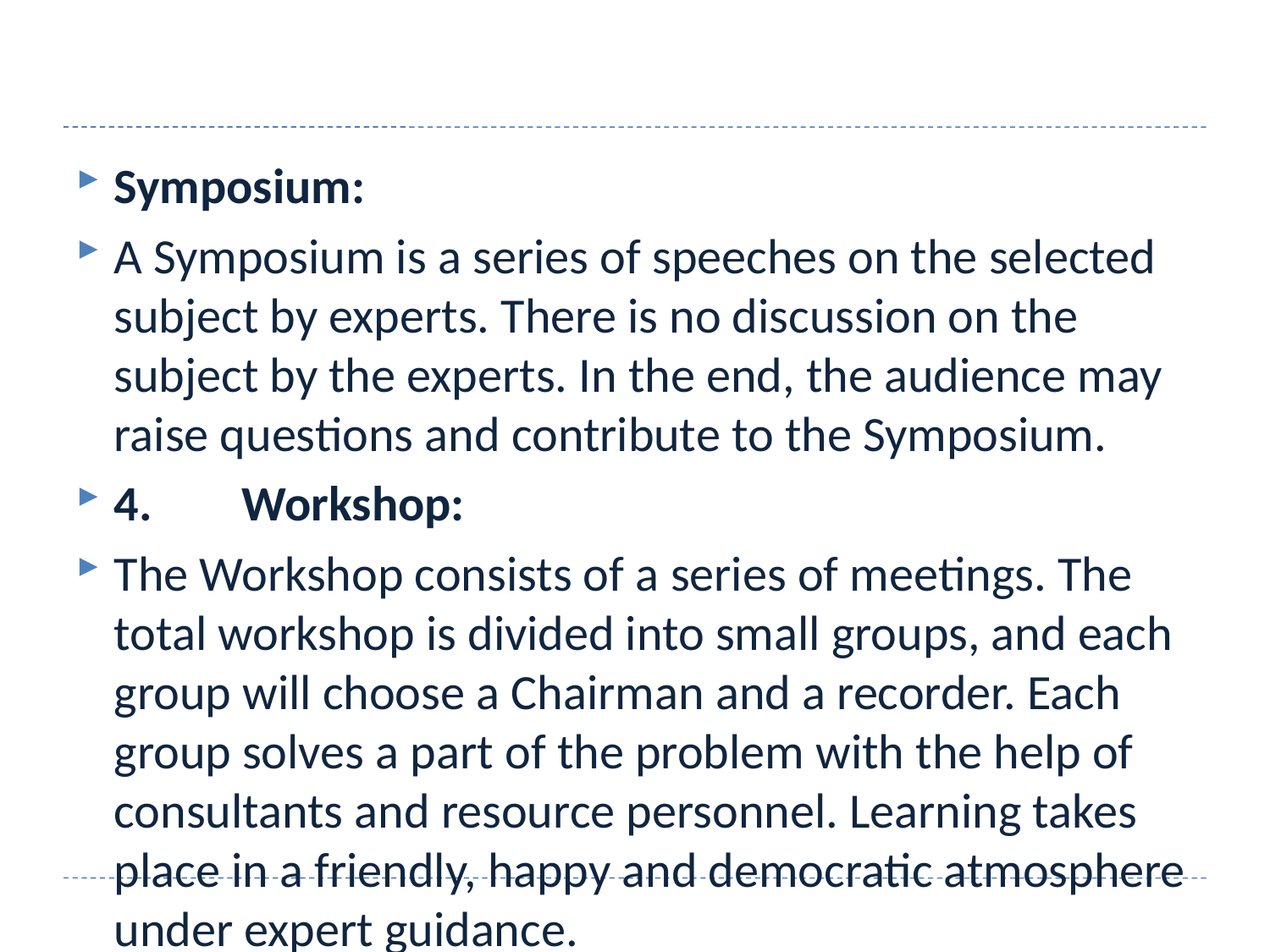

#
Symposium:
A Symposium is a series of speeches on the selected subject by experts. There is no discussion on the subject by the experts. In the end, the audience may raise questions and contribute to the Symposium.
4.        Workshop:
The Workshop consists of a series of meetings. The total workshop is divided into small groups, and each group will choose a Chairman and a recorder. Each group solves a part of the problem with the help of consultants and resource personnel. Learning takes place in a friendly, happy and democratic atmosphere under expert guidance.